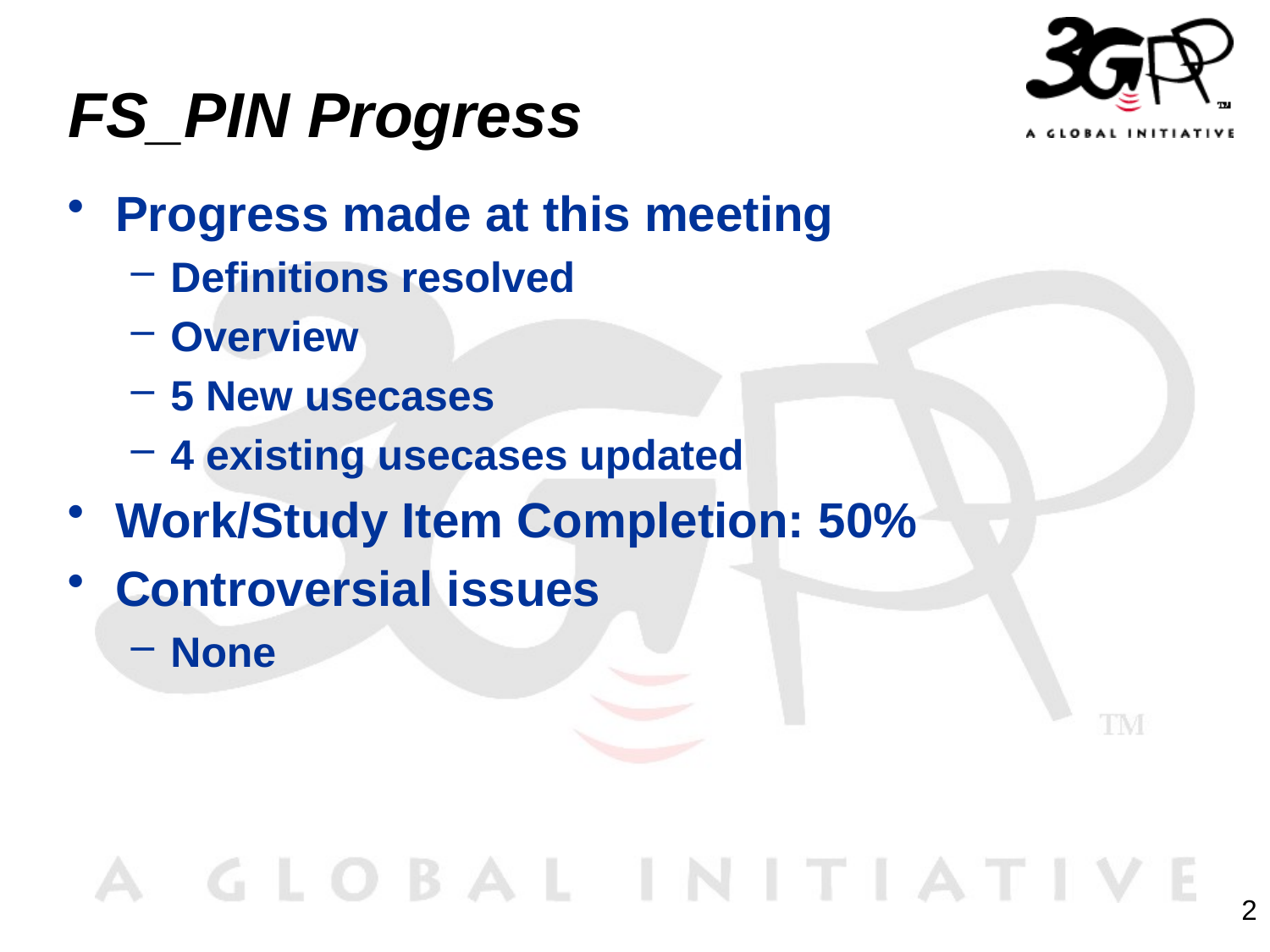

# FS_PIN Progress
Progress made at this meeting
Definitions resolved
Overview
5 New usecases
4 existing usecases updated
Work/Study Item Completion: 50%
Controversial issues
None
2